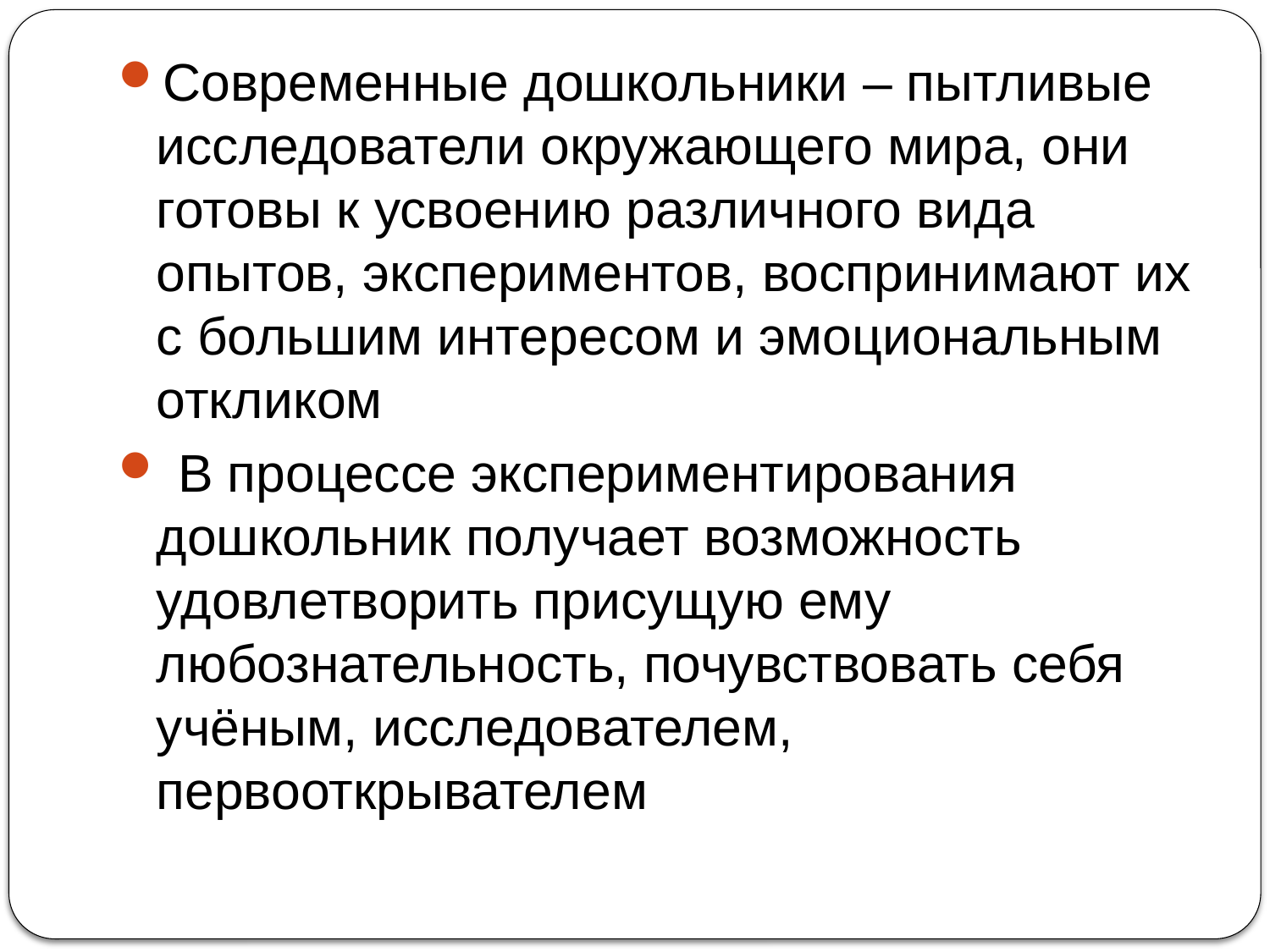

#
Современные дошкольники – пытливые исследователи окружающего мира, они готовы к усвоению различного вида опытов, экспериментов, воспринимают их с большим интересом и эмоциональным откликом
 В процессе экспериментирования дошкольник получает возможность удовлетворить присущую ему любознательность, почувствовать себя учёным, исследователем, первооткрывателем